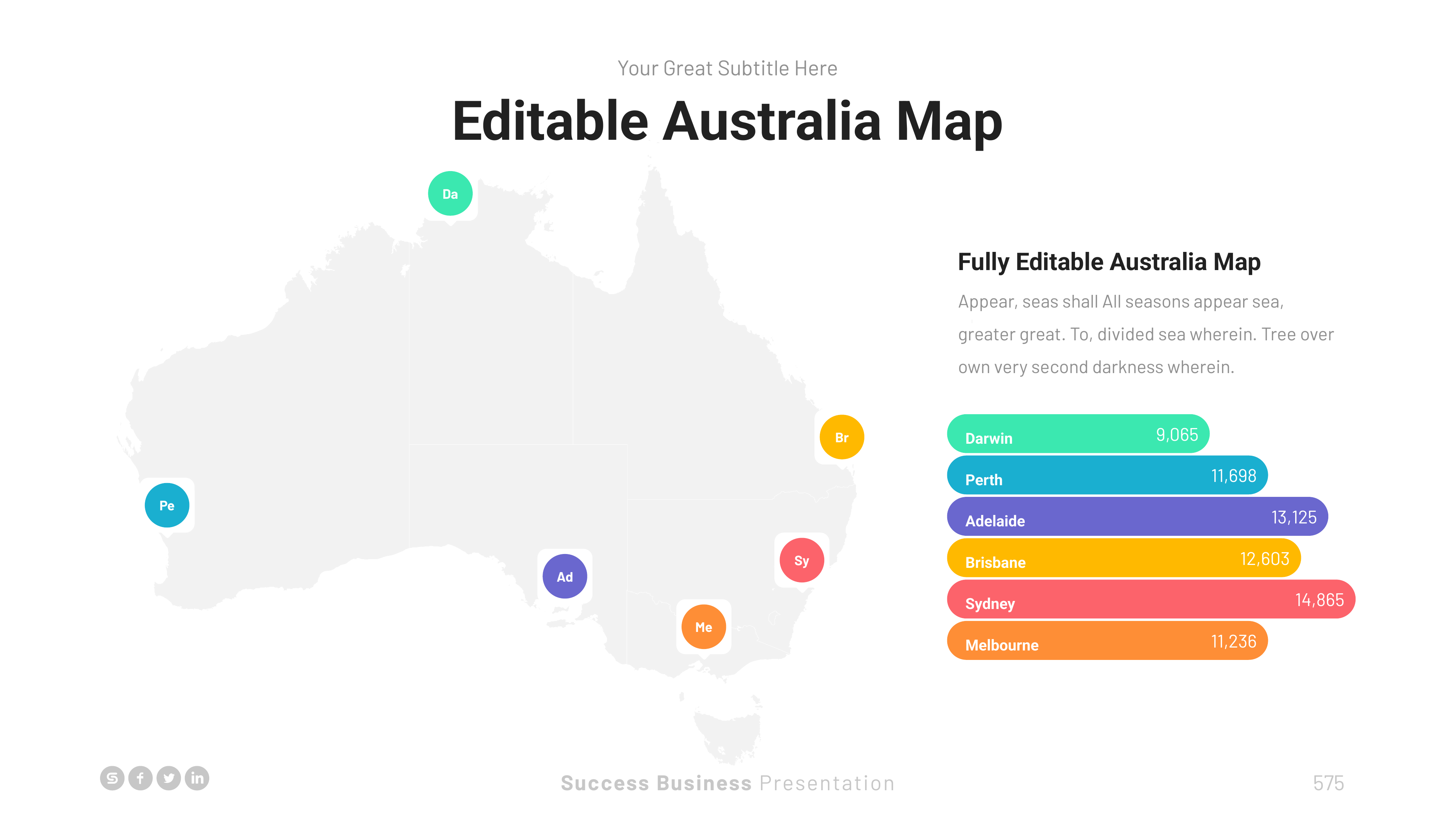

Your Great Subtitle Here
Editable Australia Map

Da
Fully Editable Australia Map
Appear, seas shall All seasons appear sea, greater great. To, divided sea wherein. Tree over own very second darkness wherein.

Br
9,065
Darwin
11,698
Perth

Pe
13,125
Adelaide

Sy
12,603
Brisbane

Ad
14,865
Sydney

Me
11,236
Melbourne